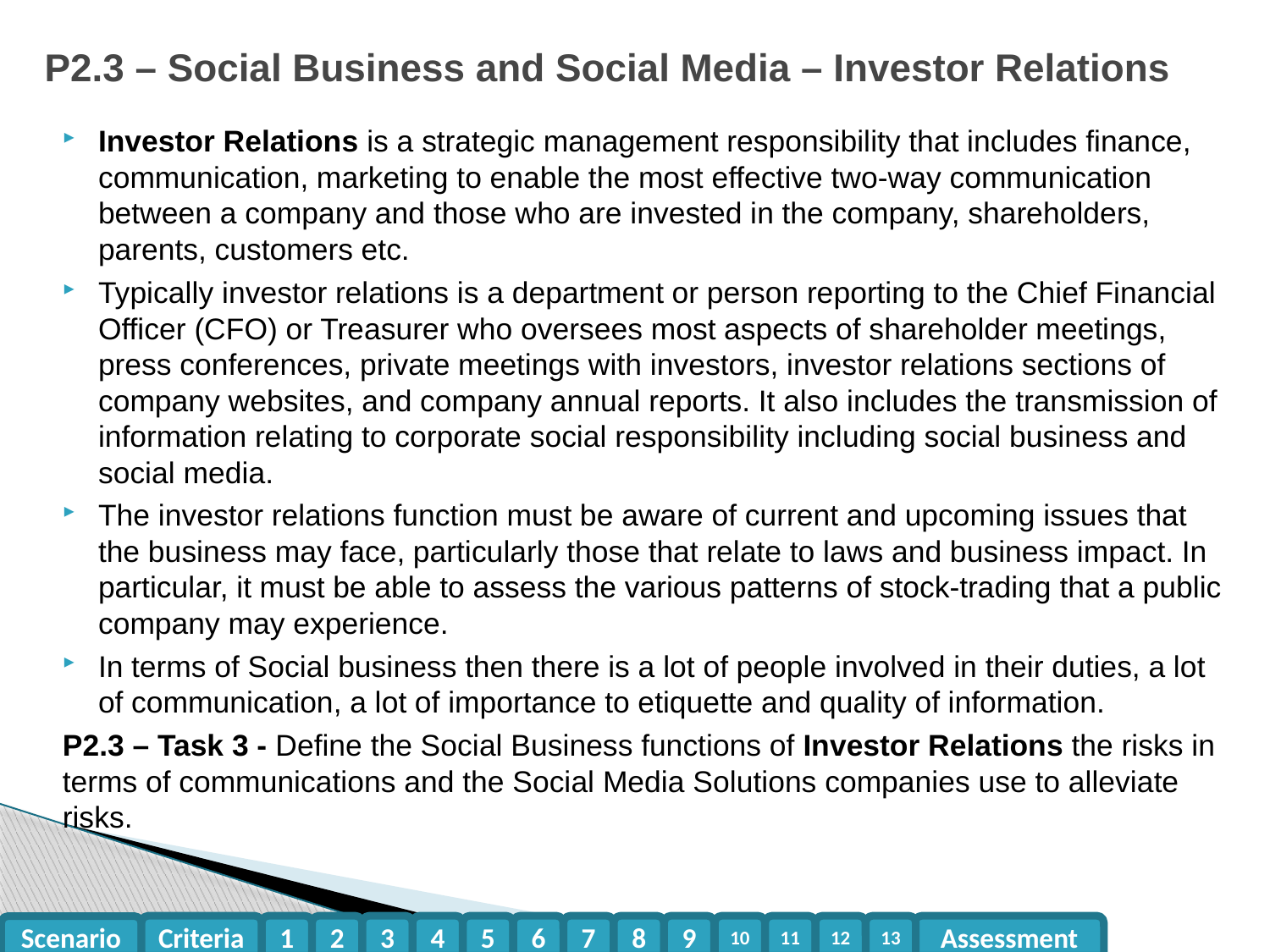

# P2.3 – Social Business and Social Media – Investor Relations
Investor Relations is a strategic management responsibility that includes finance, communication, marketing to enable the most effective two-way communication between a company and those who are invested in the company, shareholders, parents, customers etc.
Typically investor relations is a department or person reporting to the Chief Financial Officer (CFO) or Treasurer who oversees most aspects of shareholder meetings, press conferences, private meetings with investors, investor relations sections of company websites, and company annual reports. It also includes the transmission of information relating to corporate social responsibility including social business and social media.
The investor relations function must be aware of current and upcoming issues that the business may face, particularly those that relate to laws and business impact. In particular, it must be able to assess the various patterns of stock-trading that a public company may experience.
In terms of Social business then there is a lot of people involved in their duties, a lot of communication, a lot of importance to etiquette and quality of information.
P2.3 – Task 3 - Define the Social Business functions of Investor Relations the risks in terms of communications and the Social Media Solutions companies use to alleviate risks.